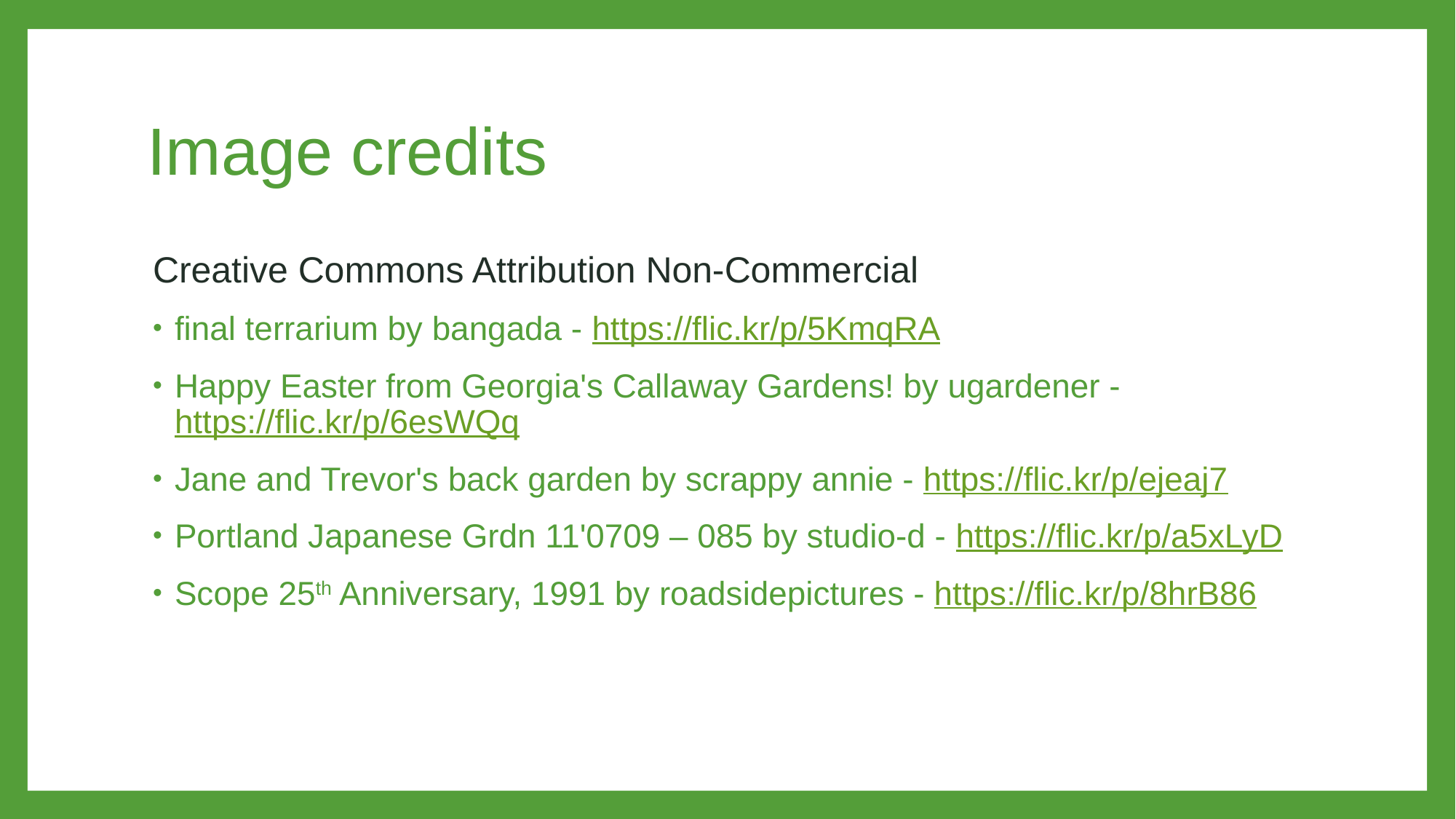

# Image credits
Creative Commons Attribution Non-Commercial
final terrarium by bangada - https://flic.kr/p/5KmqRA
Happy Easter from Georgia's Callaway Gardens! by ugardener - https://flic.kr/p/6esWQq
Jane and Trevor's back garden by scrappy annie - https://flic.kr/p/ejeaj7
Portland Japanese Grdn 11'0709 – 085 by studio-d - https://flic.kr/p/a5xLyD
Scope 25th Anniversary, 1991 by roadsidepictures - https://flic.kr/p/8hrB86